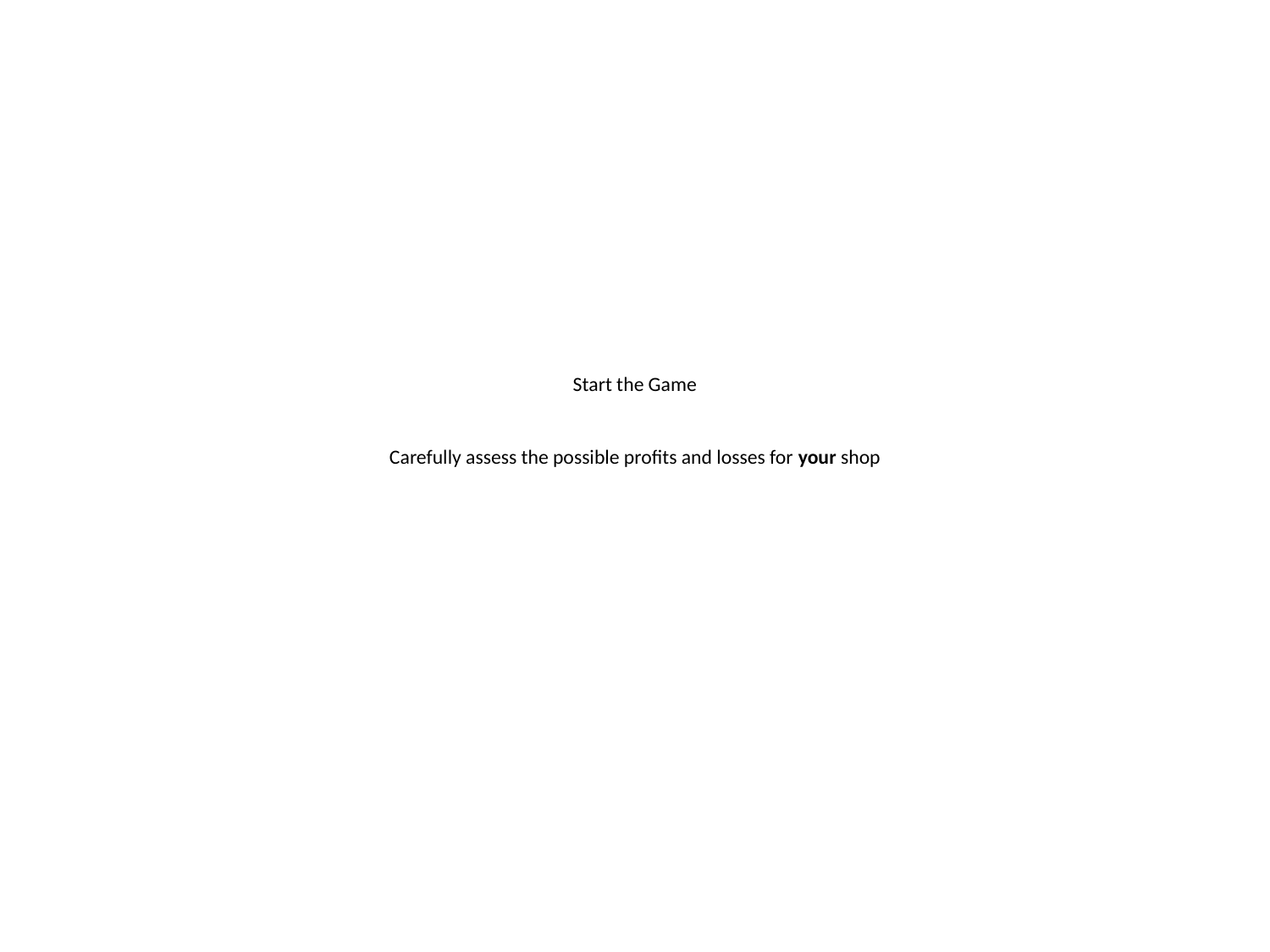

# Start the Game Carefully assess the possible profits and losses for your shop